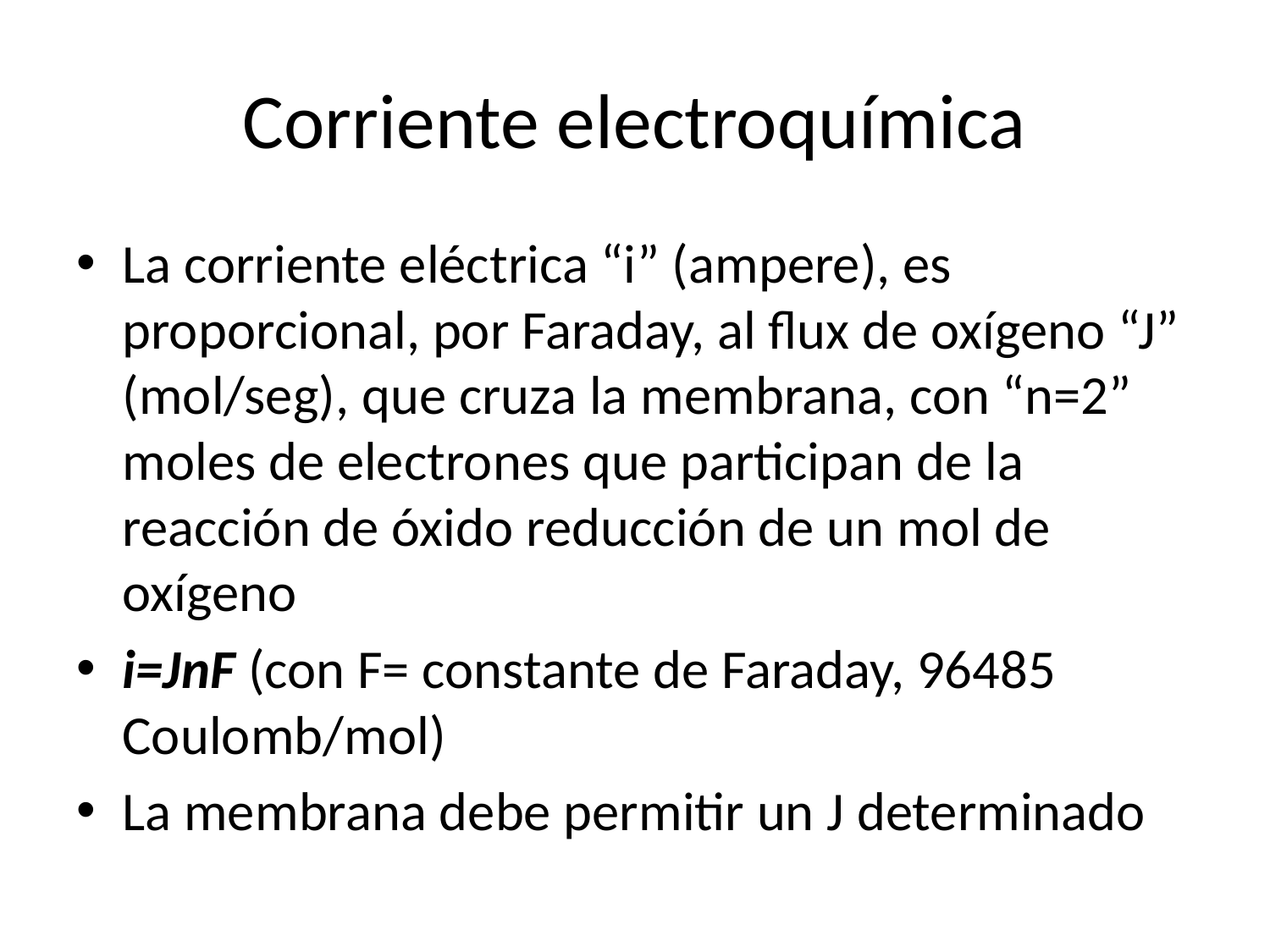

# Corriente electroquímica
La corriente eléctrica “i” (ampere), es proporcional, por Faraday, al flux de oxígeno “J” (mol/seg), que cruza la membrana, con “n=2” moles de electrones que participan de la reacción de óxido reducción de un mol de oxígeno
i=JnF (con F= constante de Faraday, 96485 Coulomb/mol)
La membrana debe permitir un J determinado